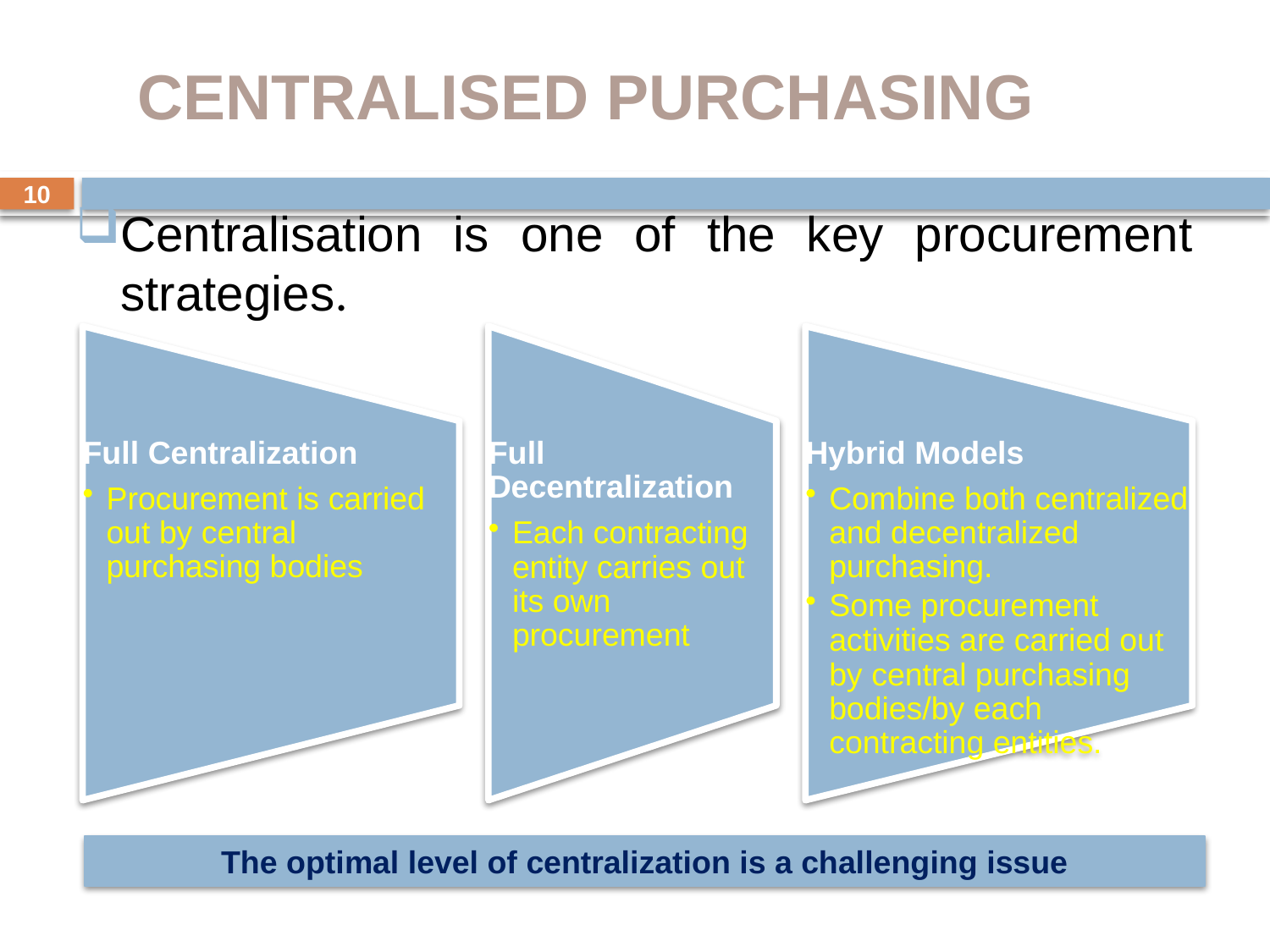

# CENTRALISED PURCHASING
10
Centralisation is one of the key procurement strategies.

Full Centralization
Procurement is carried out by central purchasing bodies
Full Decentralization
Each contracting entity carries out its own procurement
Hybrid Models
Combine both centralized and decentralized purchasing.
Some procurement activities are carried out by central purchasing bodies/by each contracting entities.
The optimal level of centralization is a challenging issue